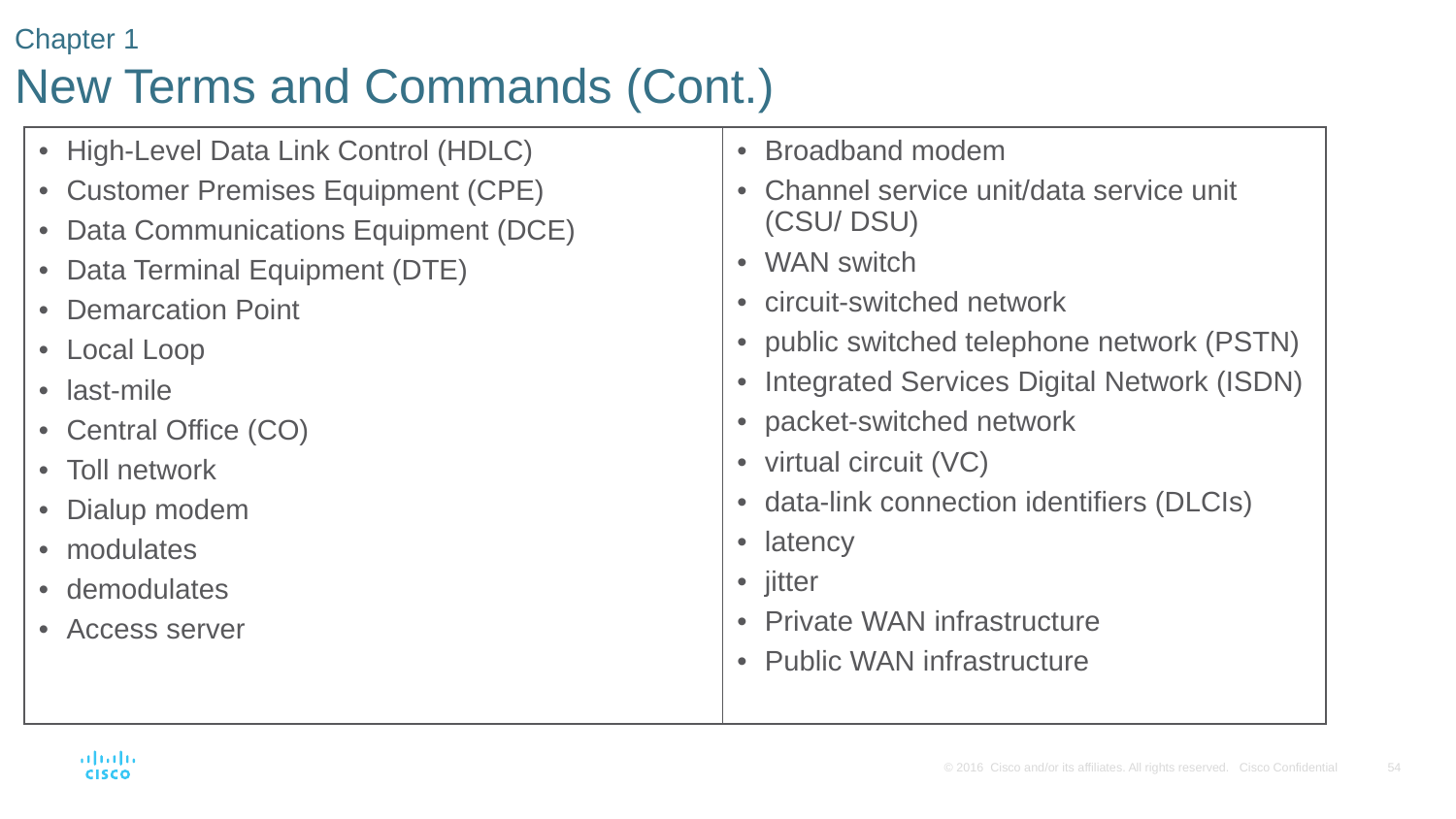

# Chapter 1 New Terms and Commands (Cont.)
| High-Level Data Link Control (HDLC) Customer Premises Equipment (CPE) Data Communications Equipment (DCE) Data Terminal Equipment (DTE) Demarcation Point Local Loop last-mile Central Office (CO) Toll network Dialup modem modulates demodulates Access server | Broadband modem Channel service unit/data service unit (CSU/ DSU) WAN switch circuit-switched network public switched telephone network (PSTN) Integrated Services Digital Network (ISDN) packet-switched network virtual circuit (VC) data-link connection identifiers (DLCIs) latency jitter Private WAN infrastructure Public WAN infrastructure |
| --- | --- |